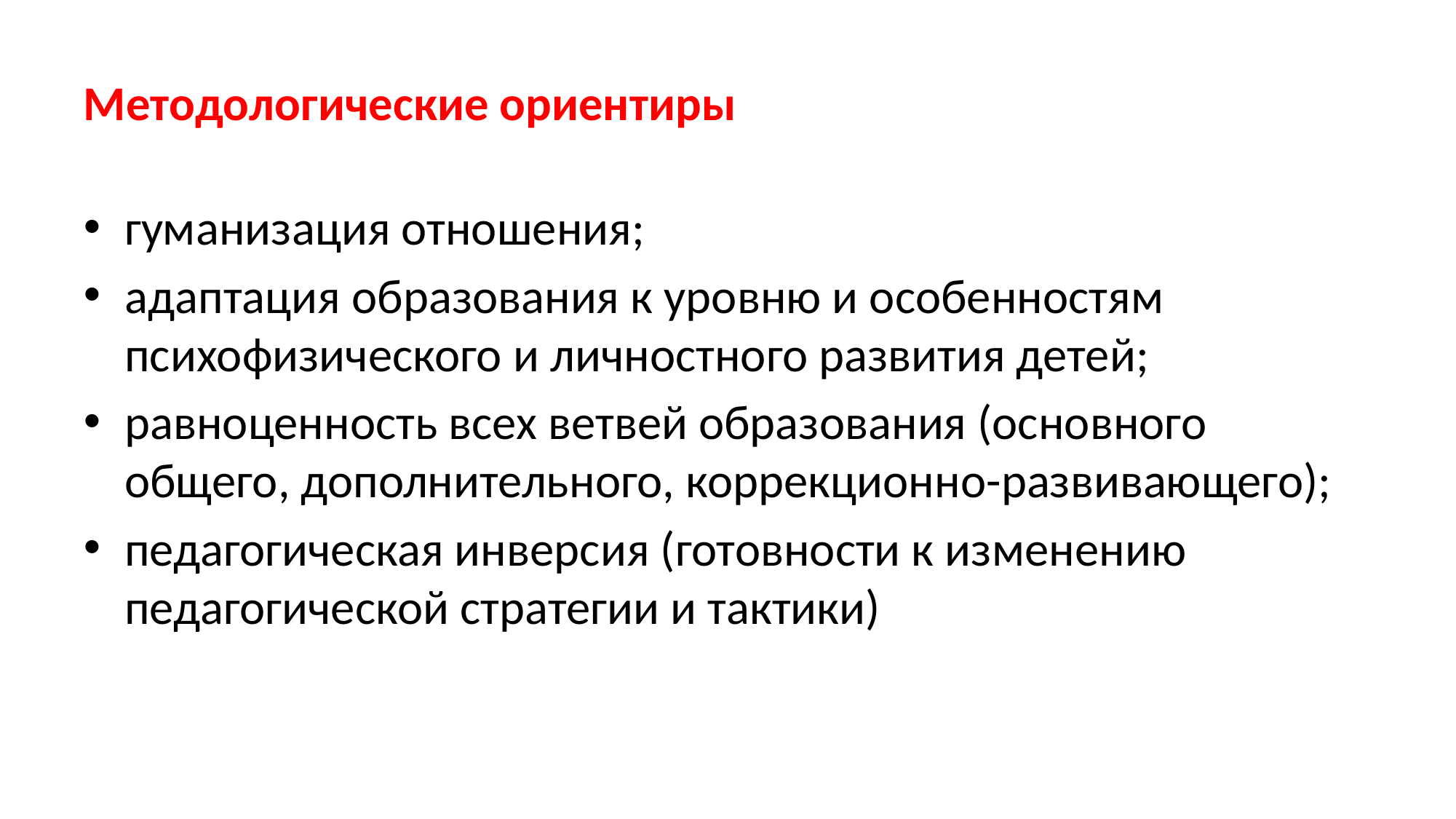

# Методологические ориентиры
гуманизация отношения;
адаптация образования к уровню и особенностям психофизического и личностного развития детей;
равноценность всех ветвей образования (основного общего, дополнительного, коррекционно-развивающего);
педагогическая инверсия (готовности к изменению педагогической стратегии и тактики)